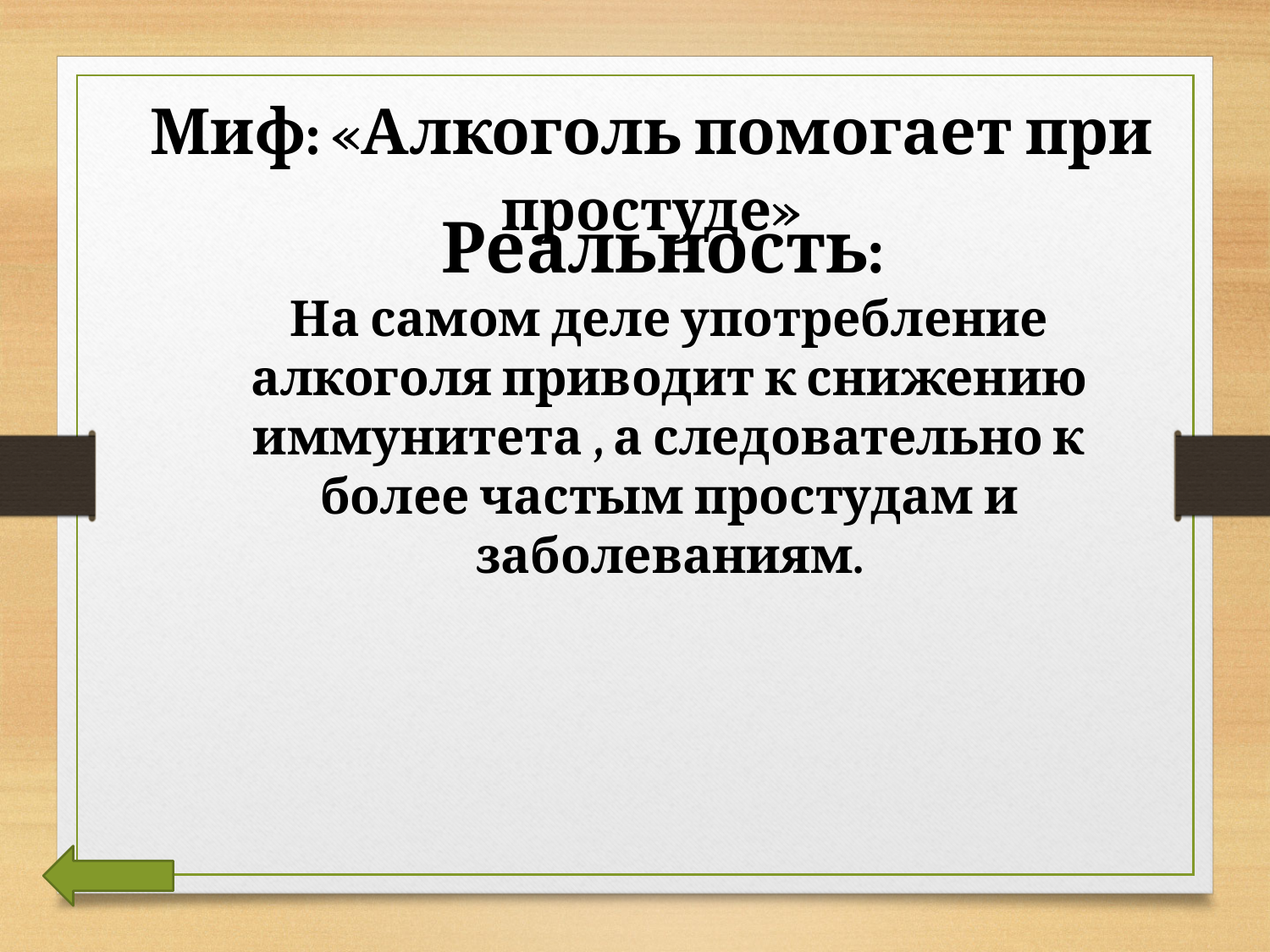

Миф: «Алкоголь помогает при простуде»
Реальность:
На самом деле употребление алкоголя приводит к снижению иммунитета , а следовательно к более частым простудам и заболеваниям.